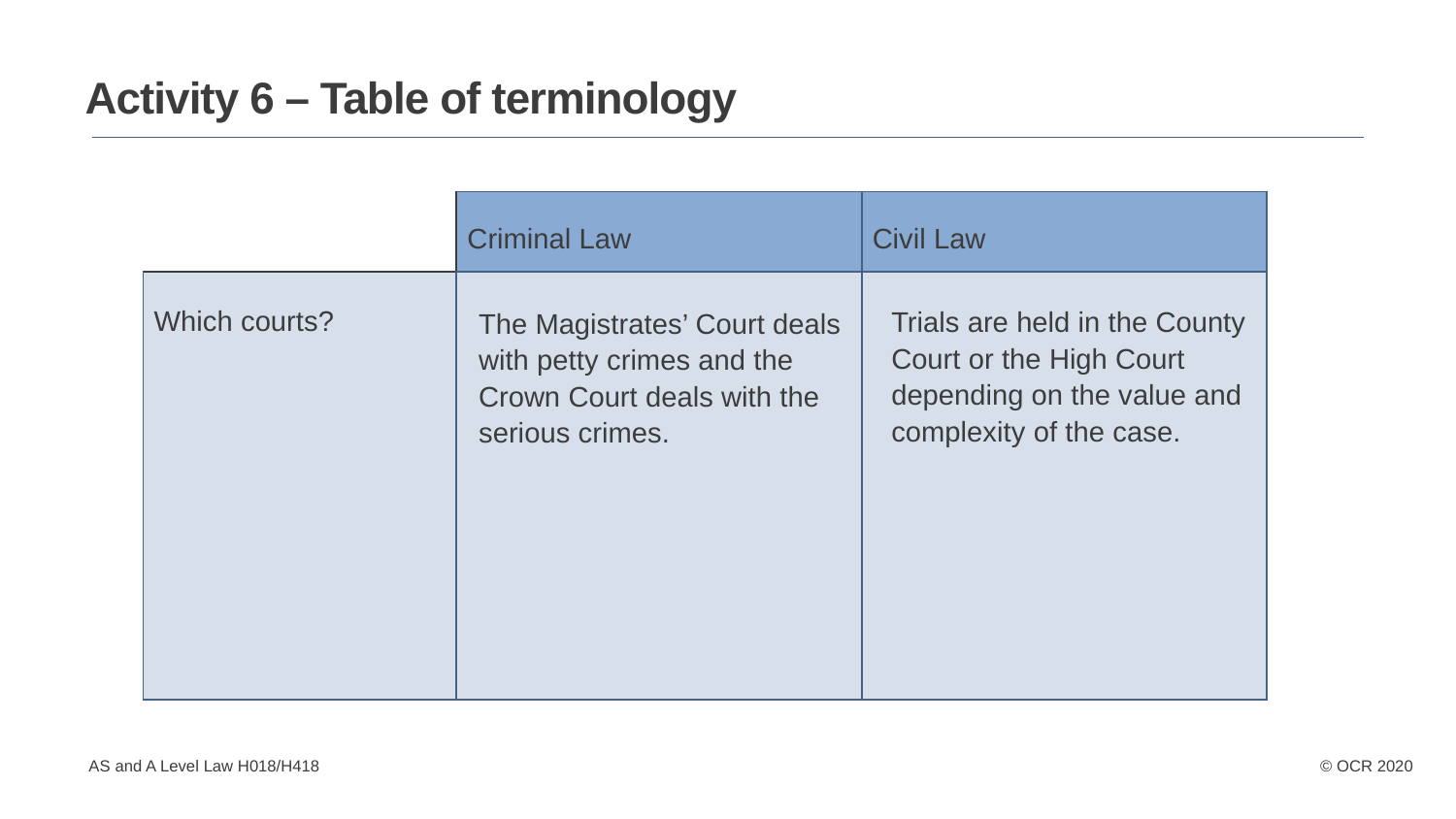

Activity 6 – Table of terminology
|  | Criminal Law | Civil Law |
| --- | --- | --- |
| Which courts? |  |  |
Trials are held in the County Court or the High Court depending on the value and complexity of the case.

The Magistrates’ Court deals with petty crimes and the Crown Court deals with the serious crimes.